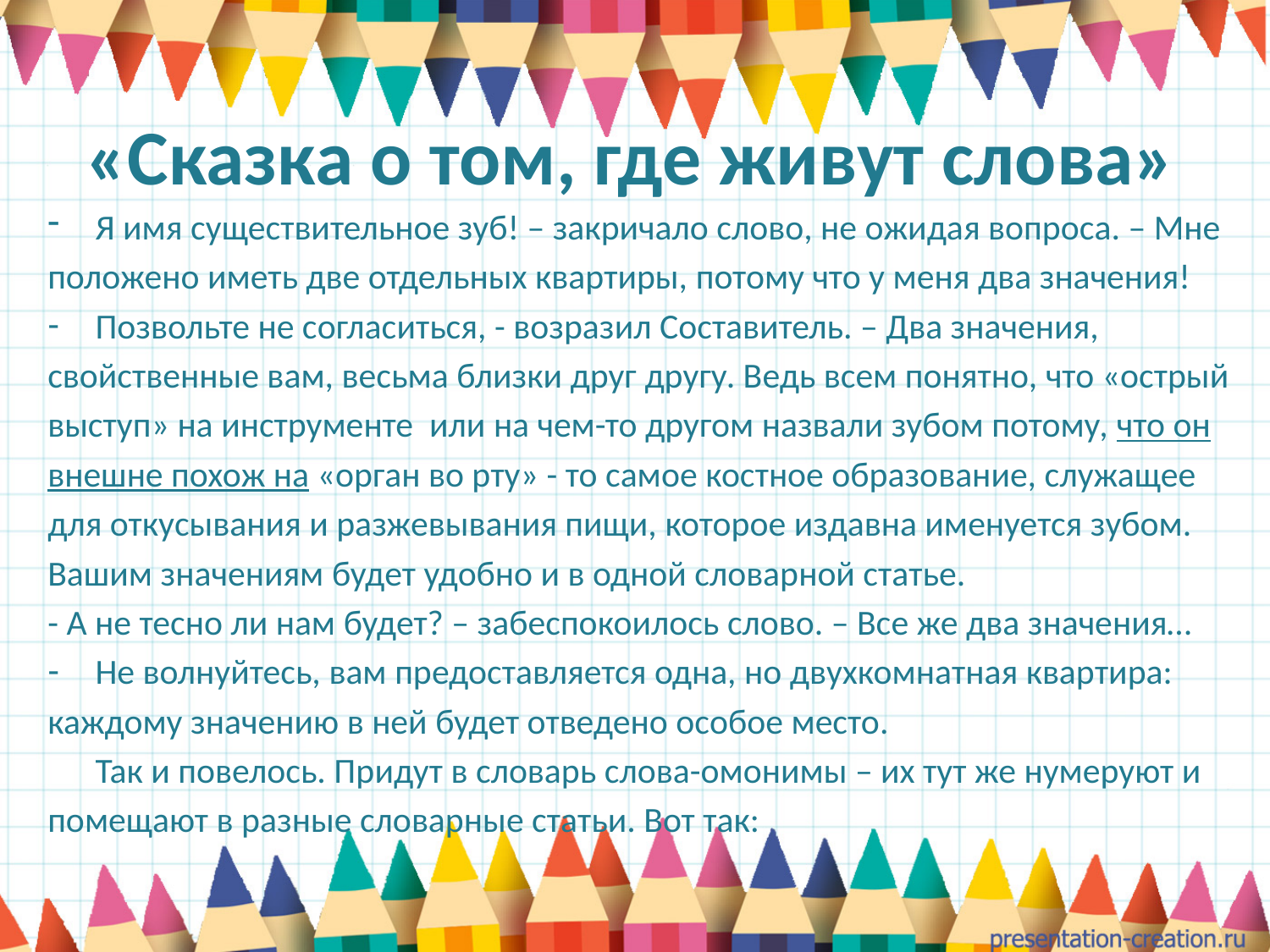

# «Сказка о том, где живут слова»
Я имя существительное зуб! – закричало слово, не ожидая вопроса. – Мне
положено иметь две отдельных квартиры, потому что у меня два значения!
Позвольте не согласиться, - возразил Составитель. – Два значения,
свойственные вам, весьма близки друг другу. Ведь всем понятно, что «острый
выступ» на инструменте  или на чем-то другом назвали зубом потому, что он
внешне похож на «орган во рту» - то самое костное образование, служащее
для откусывания и разжевывания пищи, которое издавна именуется зубом.
Вашим значениям будет удобно и в одной словарной статье.
- А не тесно ли нам будет? – забеспокоилось слово. – Все же два значения…
Не волнуйтесь, вам предоставляется одна, но двухкомнатная квартира:
каждому значению в ней будет отведено особое место.
	Так и повелось. Придут в словарь слова-омонимы – их тут же нумеруют и
помещают в разные словарные статьи. Вот так: